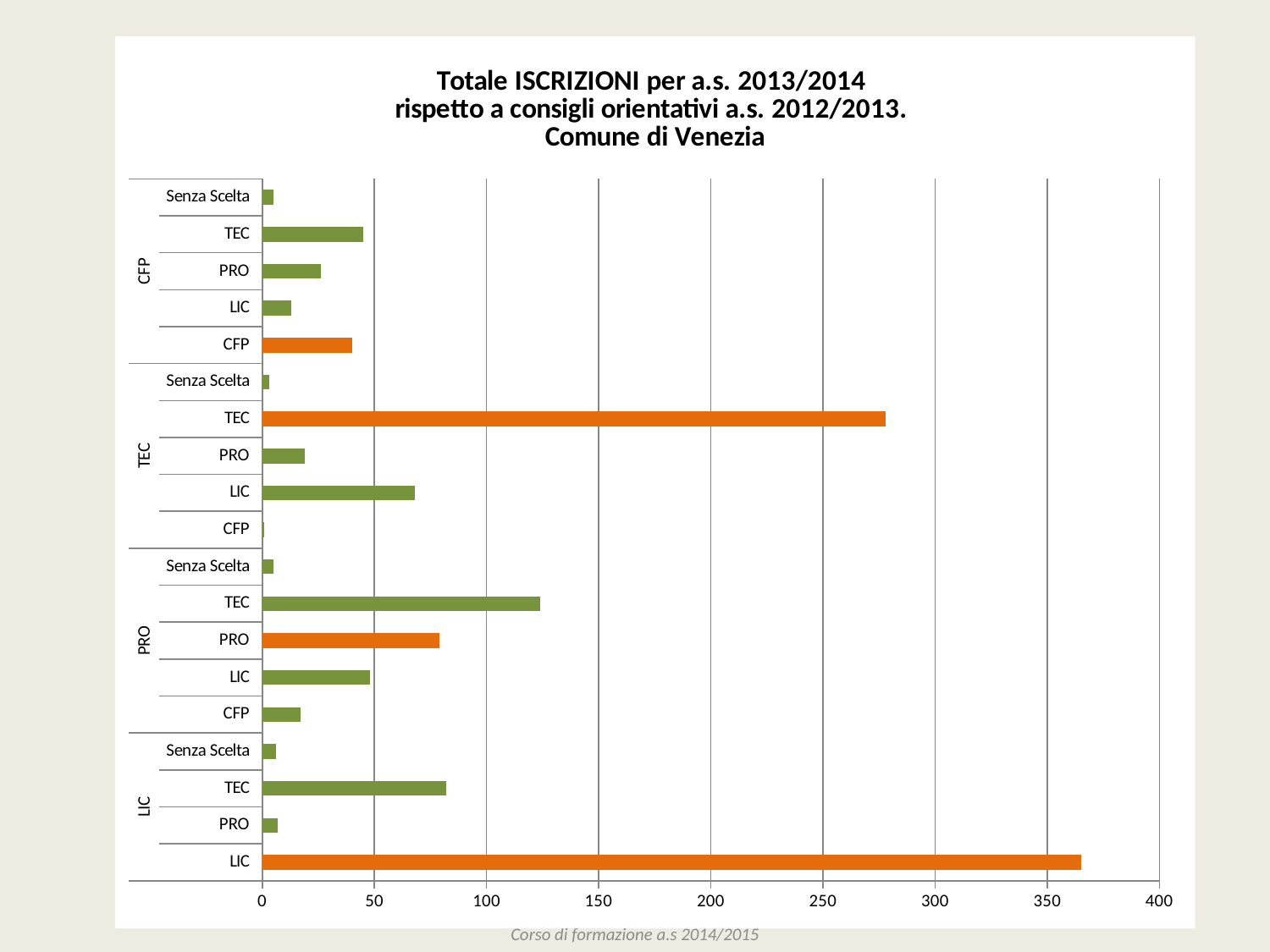

DATI ARS
Consigli orientativi

### Chart: Totale ISCRIZIONI per a.s. 2013/2014
rispetto a consigli orientativi a.s. 2012/2013.
Comune di Venezia

| Category | Totale |
|---|---|
| LIC | 365.0 |
| PRO | 7.0 |
| TEC | 82.0 |
| Senza Scelta | 6.0 |
| CFP | 17.0 |
| LIC | 48.0 |
| PRO | 79.0 |
| TEC | 124.0 |
| Senza Scelta | 5.0 |
| CFP | 1.0 |
| LIC | 68.0 |
| PRO | 19.0 |
| TEC | 278.0 |
| Senza Scelta | 3.0 |
| CFP | 40.0 |
| LIC | 13.0 |
| PRO | 26.0 |
| TEC | 45.0 |
| Senza Scelta | 5.0 |
Strumenti e metodi
per accompagnare la scelta
Corso di formazione a.s 2014/2015